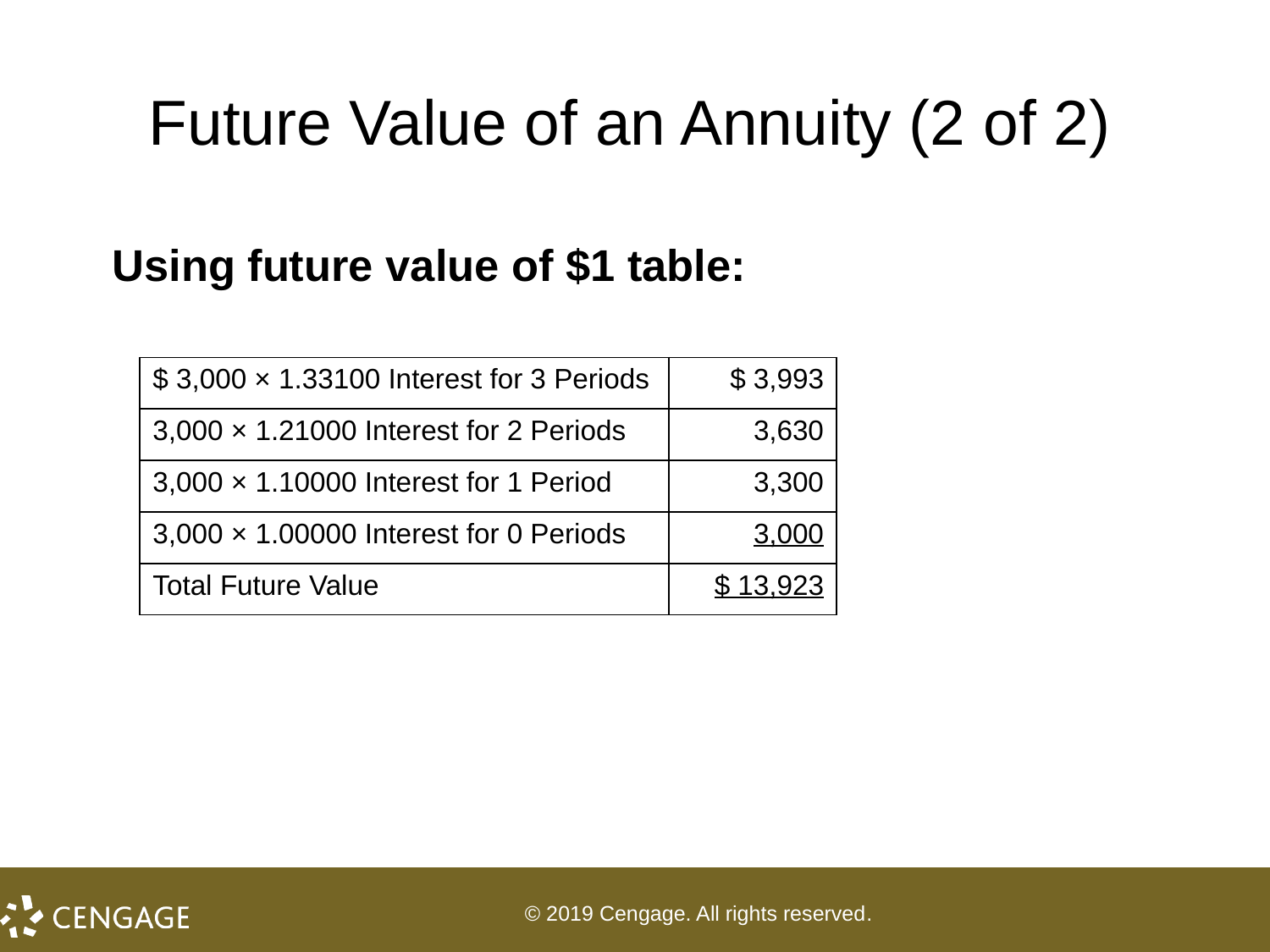

# Future Value of an Annuity (2 of 2)
Using future value of $1 table:
| $ 3,000 × 1.33100 Interest for 3 Periods | $ 3,993 |
| --- | --- |
| 3,000 × 1.21000 Interest for 2 Periods | 3,630 |
| 3,000 × 1.10000 Interest for 1 Period | 3,300 |
| 3,000 × 1.00000 Interest for 0 Periods | 3,000 |
| Total Future Value | $ 13,923 |